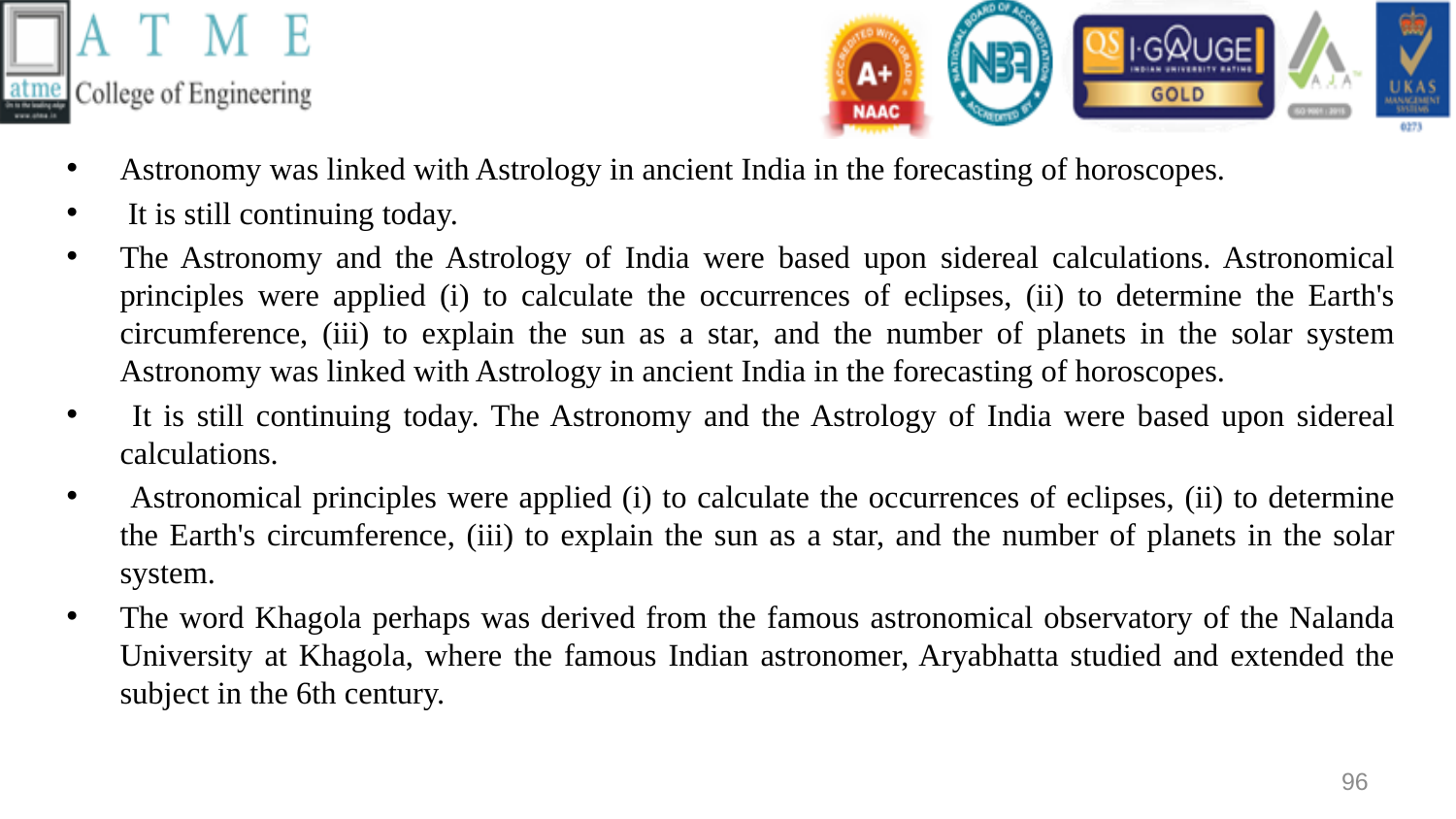

Astronomy was linked with Astrology in ancient India in the forecasting of horoscopes.
 It is still continuing today.
The Astronomy and the Astrology of India were based upon sidereal calculations. Astronomical principles were applied (i) to calculate the occurrences of eclipses, (ii) to determine the Earth's circumference, (iii) to explain the sun as a star, and the number of planets in the solar system Astronomy was linked with Astrology in ancient India in the forecasting of horoscopes.
 It is still continuing today. The Astronomy and the Astrology of India were based upon sidereal calculations.
 Astronomical principles were applied (i) to calculate the occurrences of eclipses, (ii) to determine the Earth's circumference, (iii) to explain the sun as a star, and the number of planets in the solar system.
The word Khagola perhaps was derived from the famous astronomical observatory of the Nalanda University at Khagola, where the famous Indian astronomer, Aryabhatta studied and extended the subject in the 6th century.
96